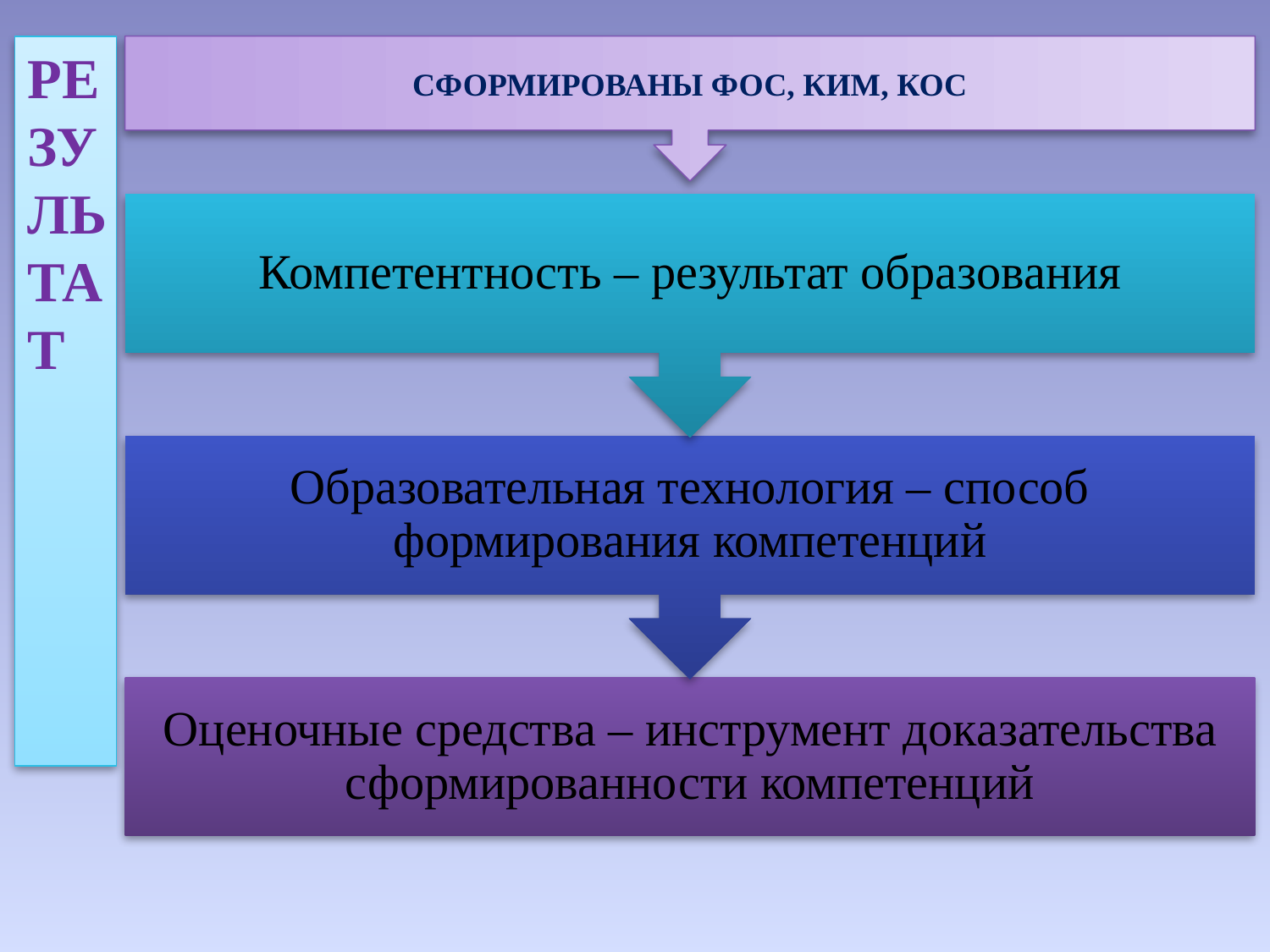

СФОРМИРОВАНЫ ФОС, КИМ, КОС
РЕЗУЛЬТАТ
Оценочные средства – инструмент доказательства сформированности компетенций
Образовательная технология – способ формирования компетенций
Компетентность – результат образования